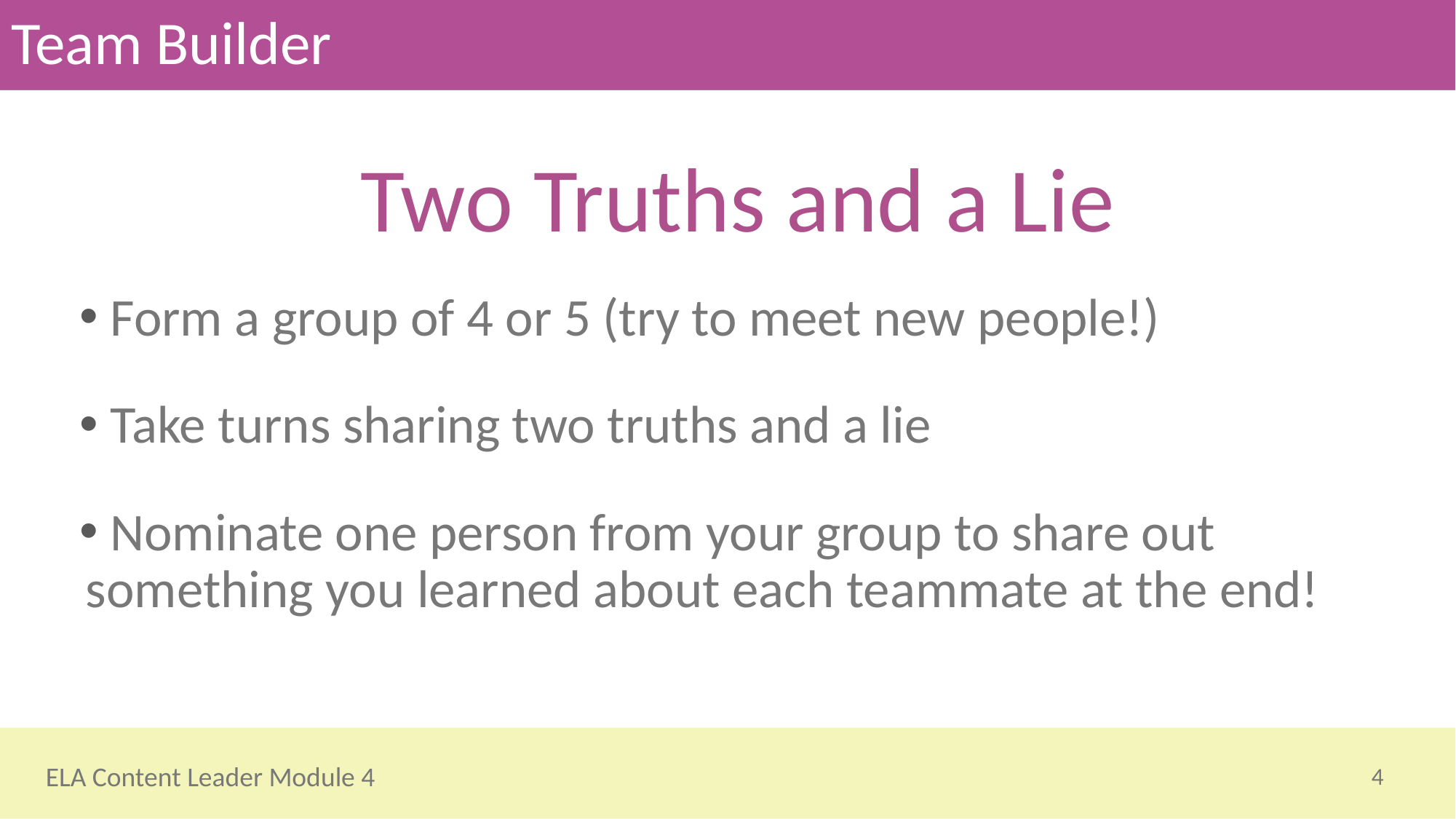

# Team Builder
Two Truths and a Lie

 Form a group of 4 or 5 (try to meet new people!)

 Take turns sharing two truths and a lie

 Nominate one person from your group to share out something you learned about each teammate at the end!
4